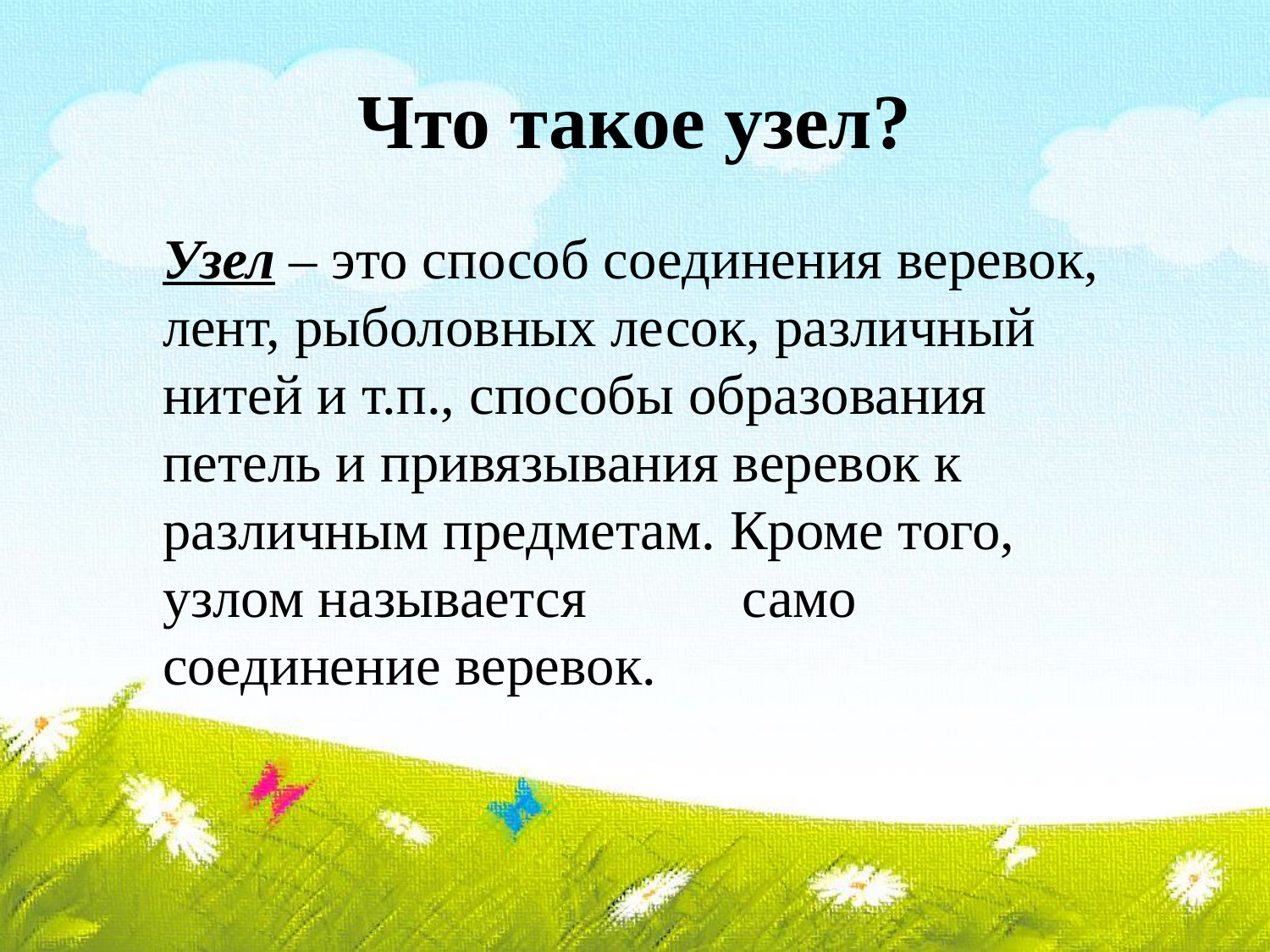

Что такое узел?
Узел – это способ соединения веревок, лент, рыболовных лесок, различный нитей и т.п., способы образования петель и привязывания веревок к различным предметам. Кроме того, узлом называется           само соединение веревок.